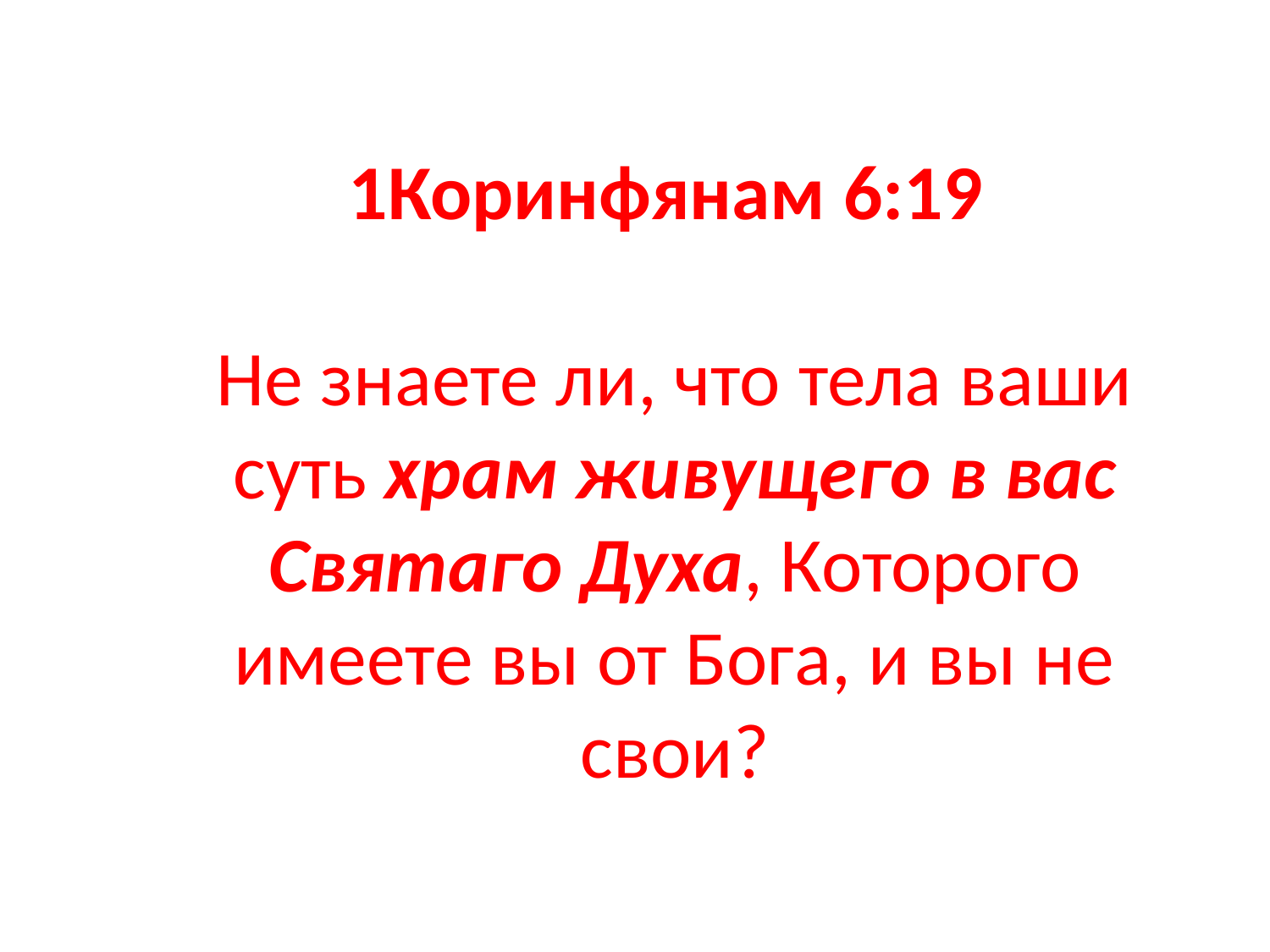

1Коринфянам 6:19

Не знаете ли, что тела ваши суть храм живущего в вас Святаго Духа, Которого имеете вы от Бога, и вы не свои?